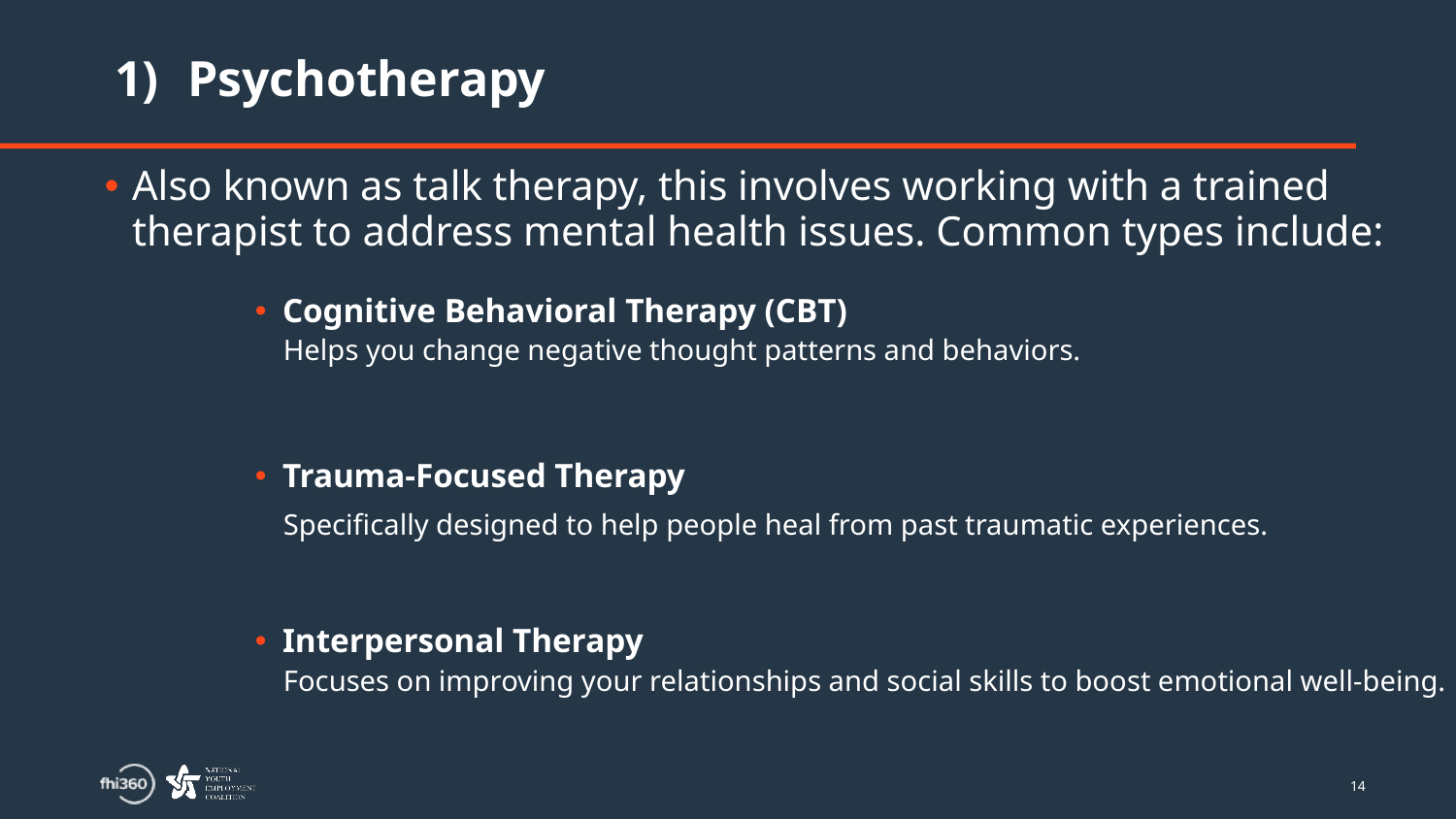

# Psychotherapy
Also known as talk therapy, this involves working with a trained therapist to address mental health issues. Common types include:
Cognitive Behavioral Therapy (CBT)

Trauma-Focused Therapy

Interpersonal Therapy
Helps you change negative thought patterns and behaviors.

Specifically designed to help people heal from past traumatic experiences.
Focuses on improving your relationships and social skills to boost emotional well-being.